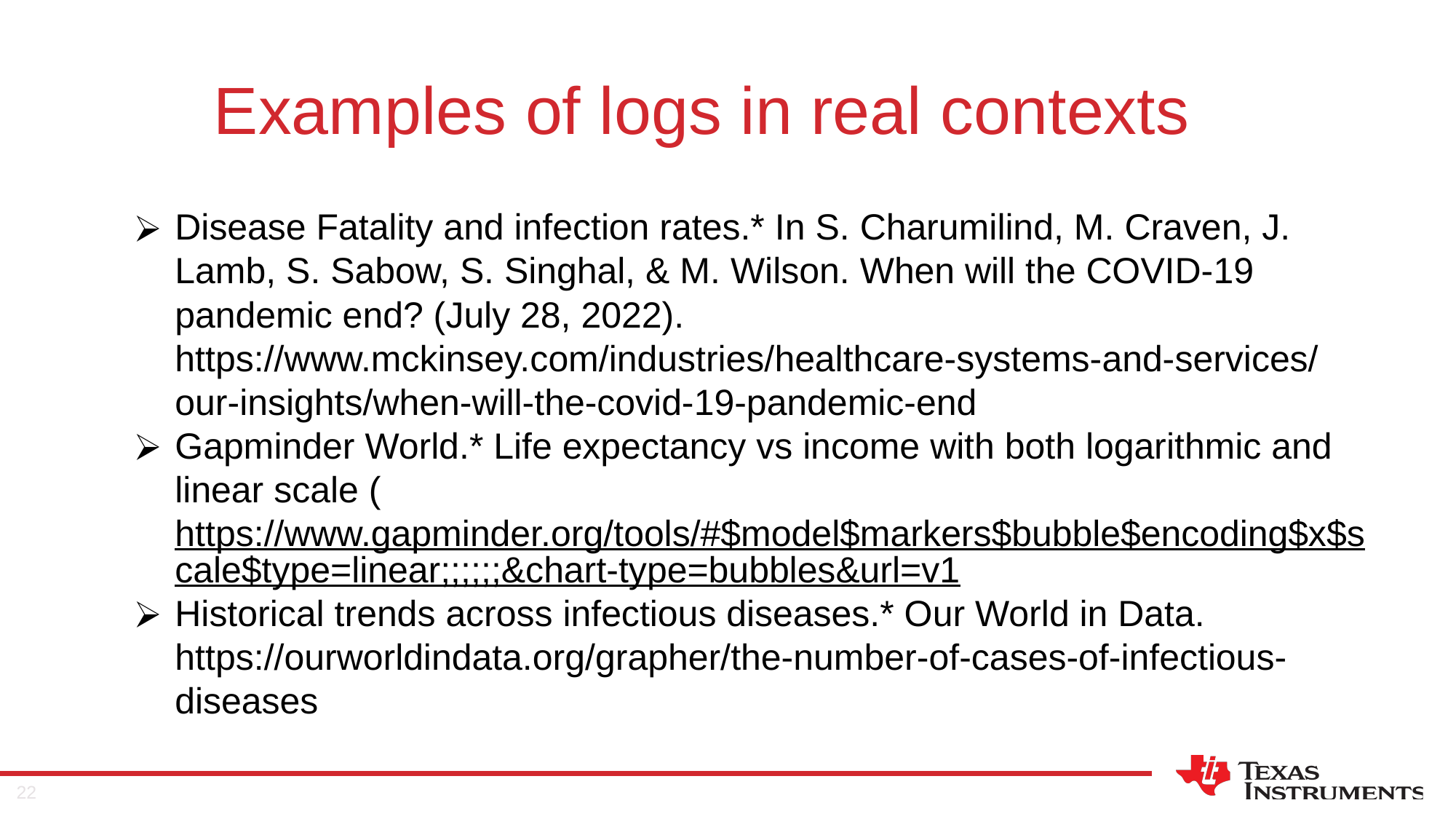

# Examples of logs in real contexts
Disease Fatality and infection rates.* In S. Charumilind, M. Craven, J. Lamb, S. Sabow, S. Singhal, & M. Wilson. When will the COVID-19 pandemic end? (July 28, 2022).  https://www.mckinsey.com/industries/healthcare-systems-and-services/our-insights/when-will-the-covid-19-pandemic-end
Gapminder World.* Life expectancy vs income with both logarithmic and linear scale (https://www.gapminder.org/tools/#$model$markers$bubble$encoding$x$scale$type=linear;;;;;;&chart-type=bubbles&url=v1
Historical trends across infectious diseases.* Our World in Data. https://ourworldindata.org/grapher/the-number-of-cases-of-infectious-diseases